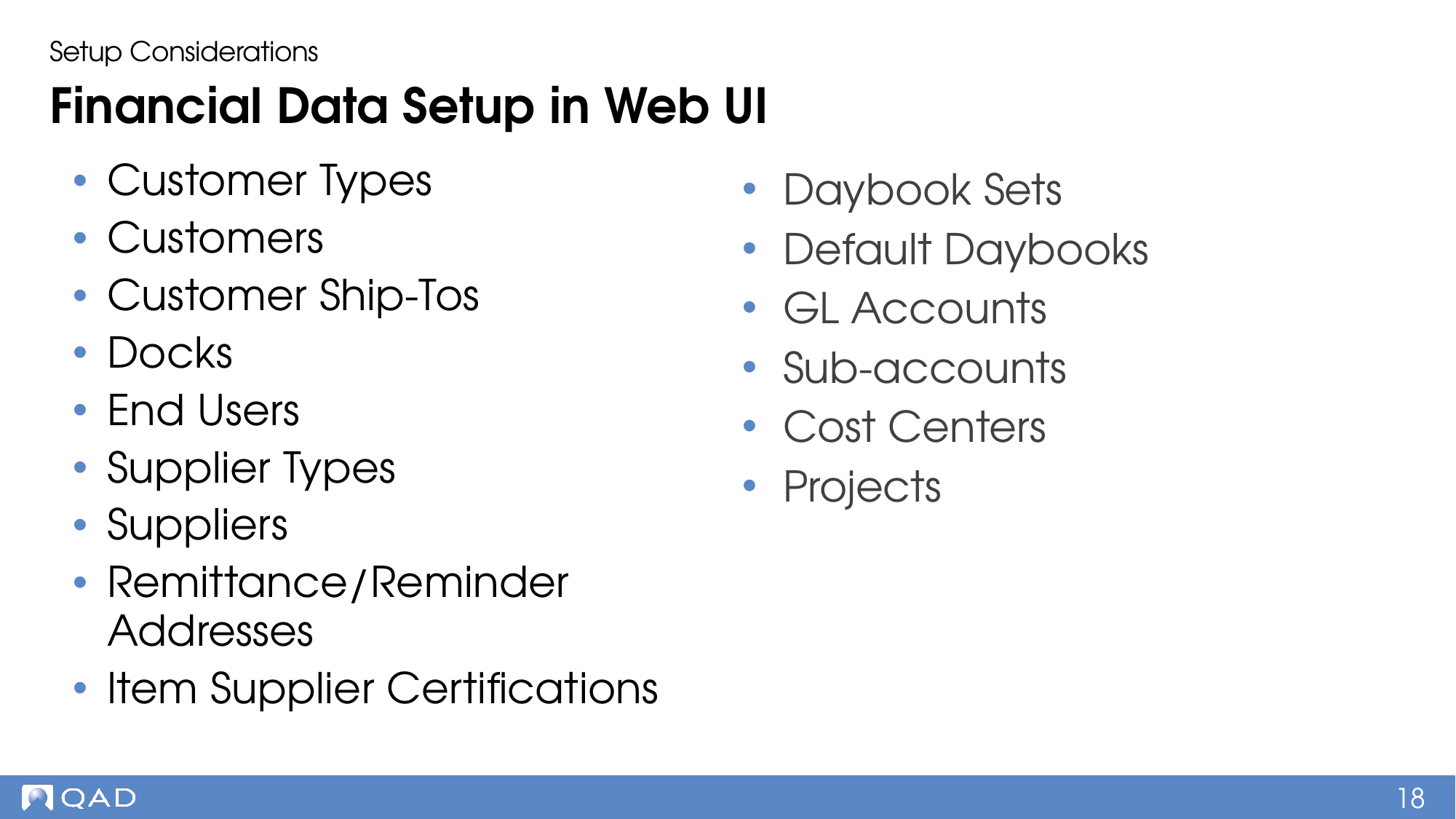

Setup Considerations
# Financial Data Setup in Web UI
Customer Types
Customers
Customer Ship-Tos
Docks
End Users
Supplier Types
Suppliers
Remittance/Reminder Addresses
Item Supplier Certifications

Daybook Sets
Default Daybooks
GL Accounts
Sub-accounts
Cost Centers
Projects

18